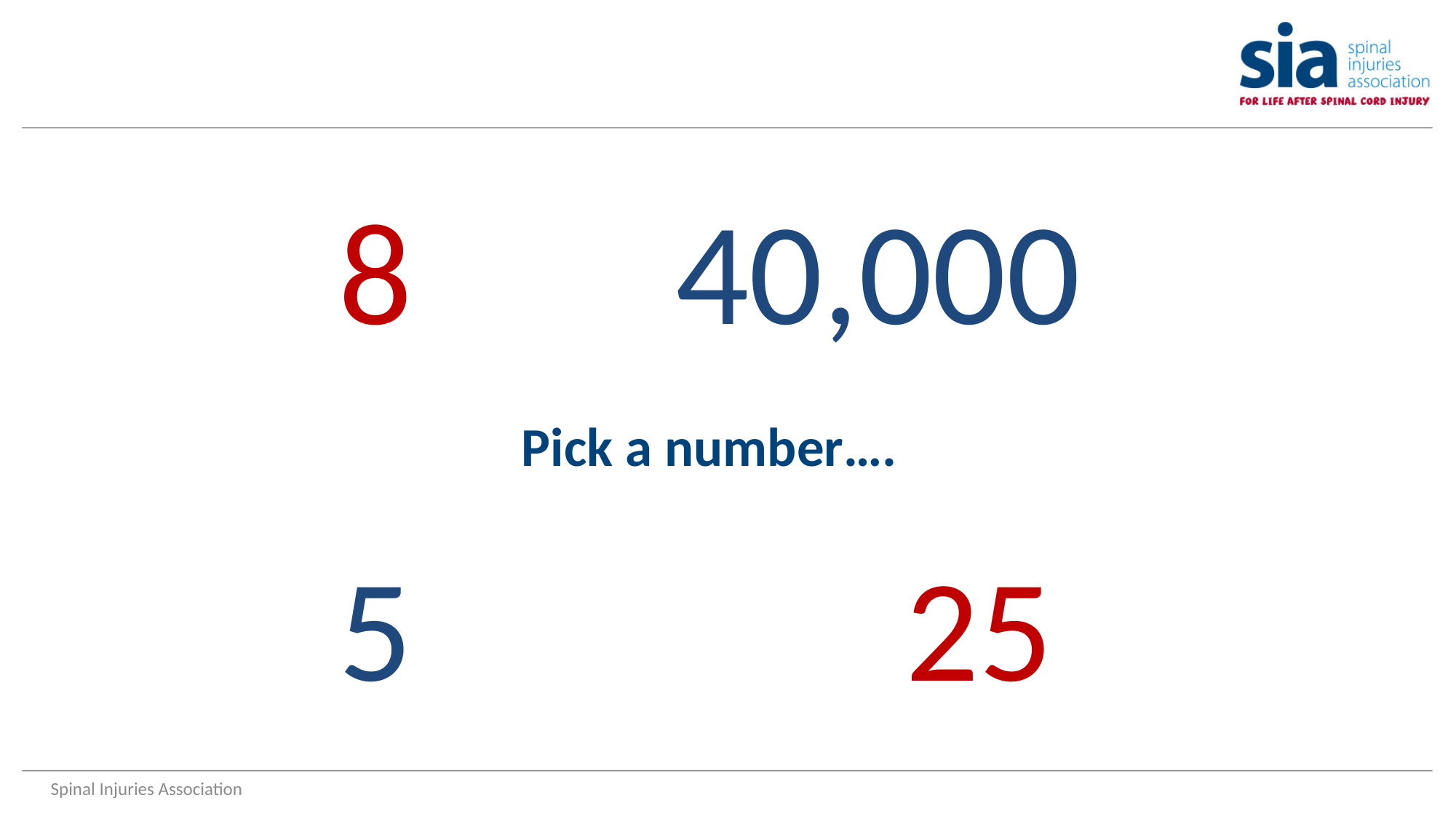

#
8        40,000

Pick a number….

5               25
Spinal Injuries Association